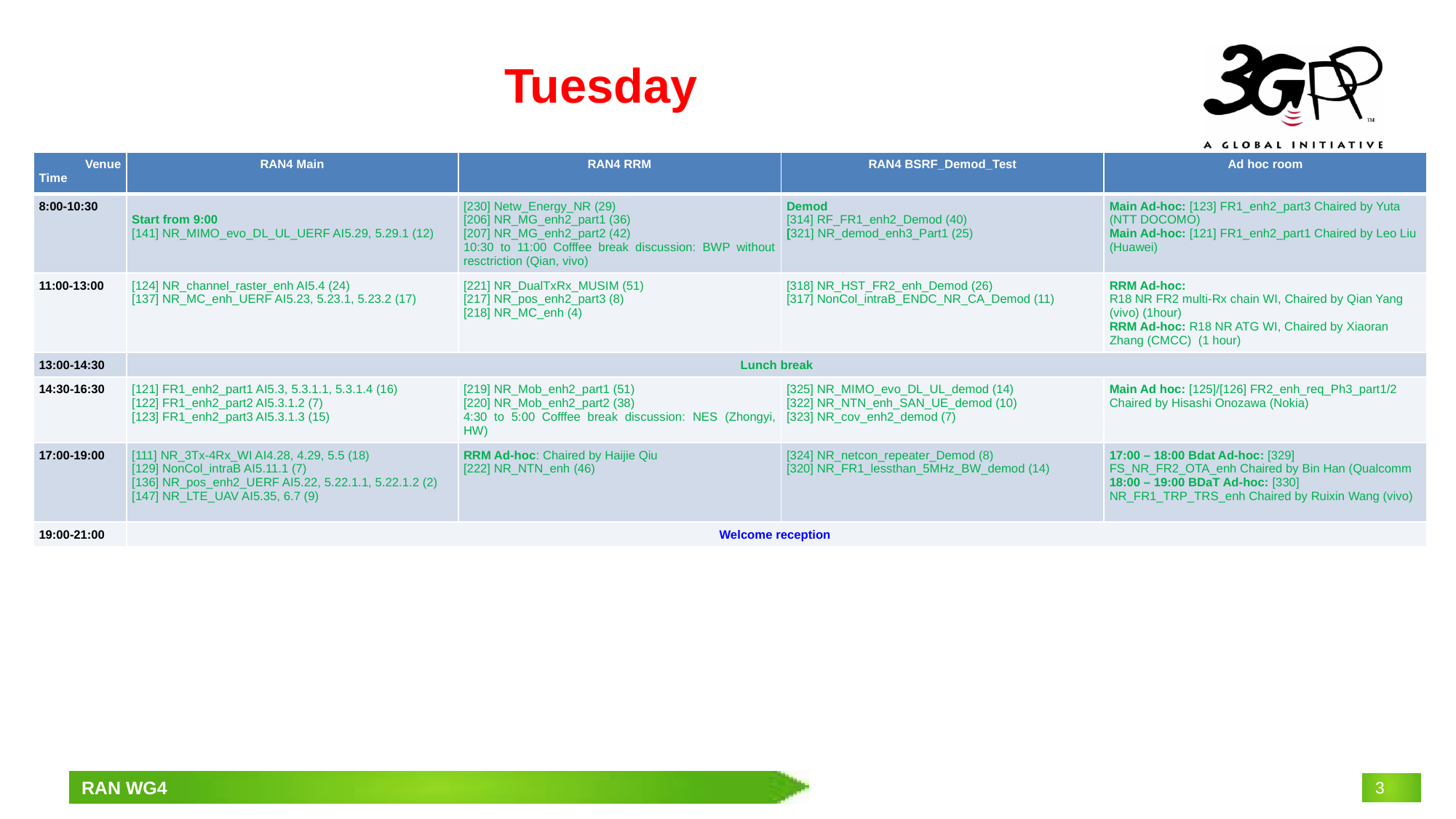

# Tuesday
| Venue Time | RAN4 Main | RAN4 RRM | RAN4 BSRF\_Demod\_Test | Ad hoc room |
| --- | --- | --- | --- | --- |
| 8:00-10:30 | Start from 9:00 [141] NR\_MIMO\_evo\_DL\_UL\_UERF AI5.29, 5.29.1 (12) | [230] Netw\_Energy\_NR (29) [206] NR\_MG\_enh2\_part1 (36) [207] NR\_MG\_enh2\_part2 (42) 10:30 to 11:00 Cofffee break discussion: BWP without resctriction (Qian, vivo) | Demod [314] RF\_FR1\_enh2\_Demod (40) [321] NR\_demod\_enh3\_Part1 (25) | Main Ad-hoc: [123] FR1\_enh2\_part3 Chaired by Yuta (NTT DOCOMO) Main Ad-hoc: [121] FR1\_enh2\_part1 Chaired by Leo Liu (Huawei) |
| 11:00-13:00 | [124] NR\_channel\_raster\_enh AI5.4 (24) [137] NR\_MC\_enh\_UERF AI5.23, 5.23.1, 5.23.2 (17) | [221] NR\_DualTxRx\_MUSIM (51) [217] NR\_pos\_enh2\_part3 (8) [218] NR\_MC\_enh (4) | [318] NR\_HST\_FR2\_enh\_Demod (26) [317] NonCol\_intraB\_ENDC\_NR\_CA\_Demod (11) | RRM Ad-hoc: R18 NR FR2 multi-Rx chain WI, Chaired by Qian Yang (vivo) (1hour) RRM Ad-hoc: R18 NR ATG WI, Chaired by Xiaoran Zhang (CMCC) (1 hour) |
| 13:00-14:30 | Lunch break |  |  |  |
| 14:30-16:30 | [121] FR1\_enh2\_part1 AI5.3, 5.3.1.1, 5.3.1.4 (16) [122] FR1\_enh2\_part2 AI5.3.1.2 (7) [123] FR1\_enh2\_part3 AI5.3.1.3 (15) | [219] NR\_Mob\_enh2\_part1 (51) [220] NR\_Mob\_enh2\_part2 (38) 4:30 to 5:00 Cofffee break discussion: NES (Zhongyi, HW) | [325] NR\_MIMO\_evo\_DL\_UL\_demod (14) [322] NR\_NTN\_enh\_SAN\_UE\_demod (10) [323] NR\_cov\_enh2\_demod (7) | Main Ad hoc: [125]/[126] FR2\_enh\_req\_Ph3\_part1/2 Chaired by Hisashi Onozawa (Nokia) |
| 17:00-19:00 | [111] NR\_3Tx-4Rx\_WI AI4.28, 4.29, 5.5 (18) [129] NonCol\_intraB AI5.11.1 (7) [136] NR\_pos\_enh2\_UERF AI5.22, 5.22.1.1, 5.22.1.2 (2) [147] NR\_LTE\_UAV AI5.35, 6.7 (9) | RRM Ad-hoc: Chaired by Haijie Qiu [222] NR\_NTN\_enh (46) | [324] NR\_netcon\_repeater\_Demod (8) [320] NR\_FR1\_lessthan\_5MHz\_BW\_demod (14) | 17:00 – 18:00 Bdat Ad-hoc: [329] FS\_NR\_FR2\_OTA\_enh Chaired by Bin Han (Qualcomm 18:00 – 19:00 BDaT Ad-hoc: [330] NR\_FR1\_TRP\_TRS\_enh Chaired by Ruixin Wang (vivo) |
| 19:00-21:00 | Welcome reception |  |  |  |